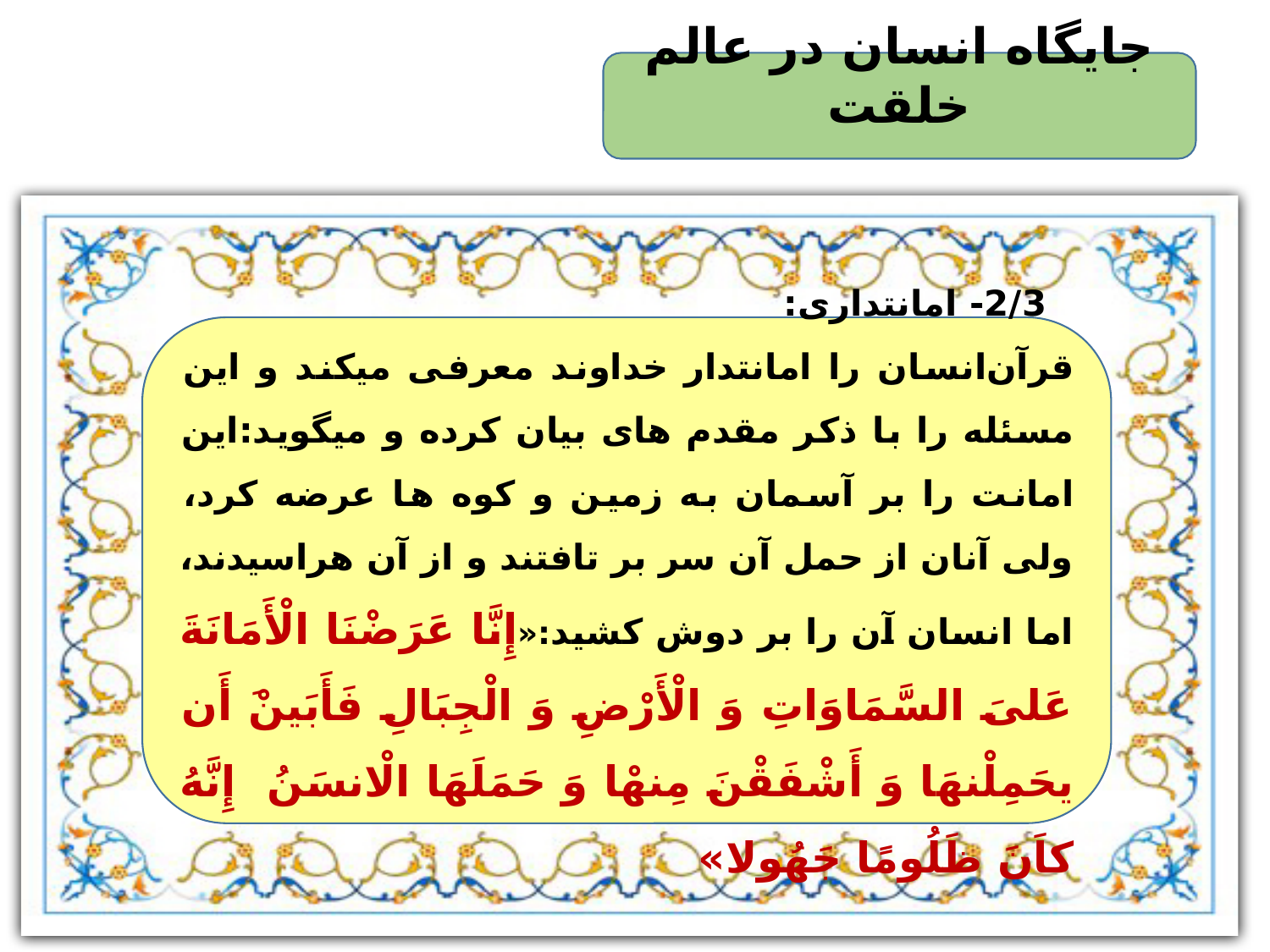

جایگاه انسان در عالم خلقت

   2/3- امانتداری:
قرآن‌انسان را امانتدار خداوند معرفی میکند و این مسئله را با ذکر مقدم های بیان کرده و میگوید:این امانت را بر آسمان به زمین و کوه ها عرضه کرد، ولی آنان از حمل آن سر بر تافتند و از آن هراسیدند، اما انسان آن را بر دوش کشید:«إِنَّا عَرَضْنَا الْأَمَانَةَ عَلىَ السَّمَاوَاتِ وَ الْأَرْضِ وَ الْجِبَالِ فَأَبَينْ‏َ أَن يحَمِلْنهَا وَ أَشْفَقْنَ مِنهْا وَ حَمَلَهَا الْانسَنُ  إِنَّهُ كاَنَ ظَلُومًا جَهُولا»